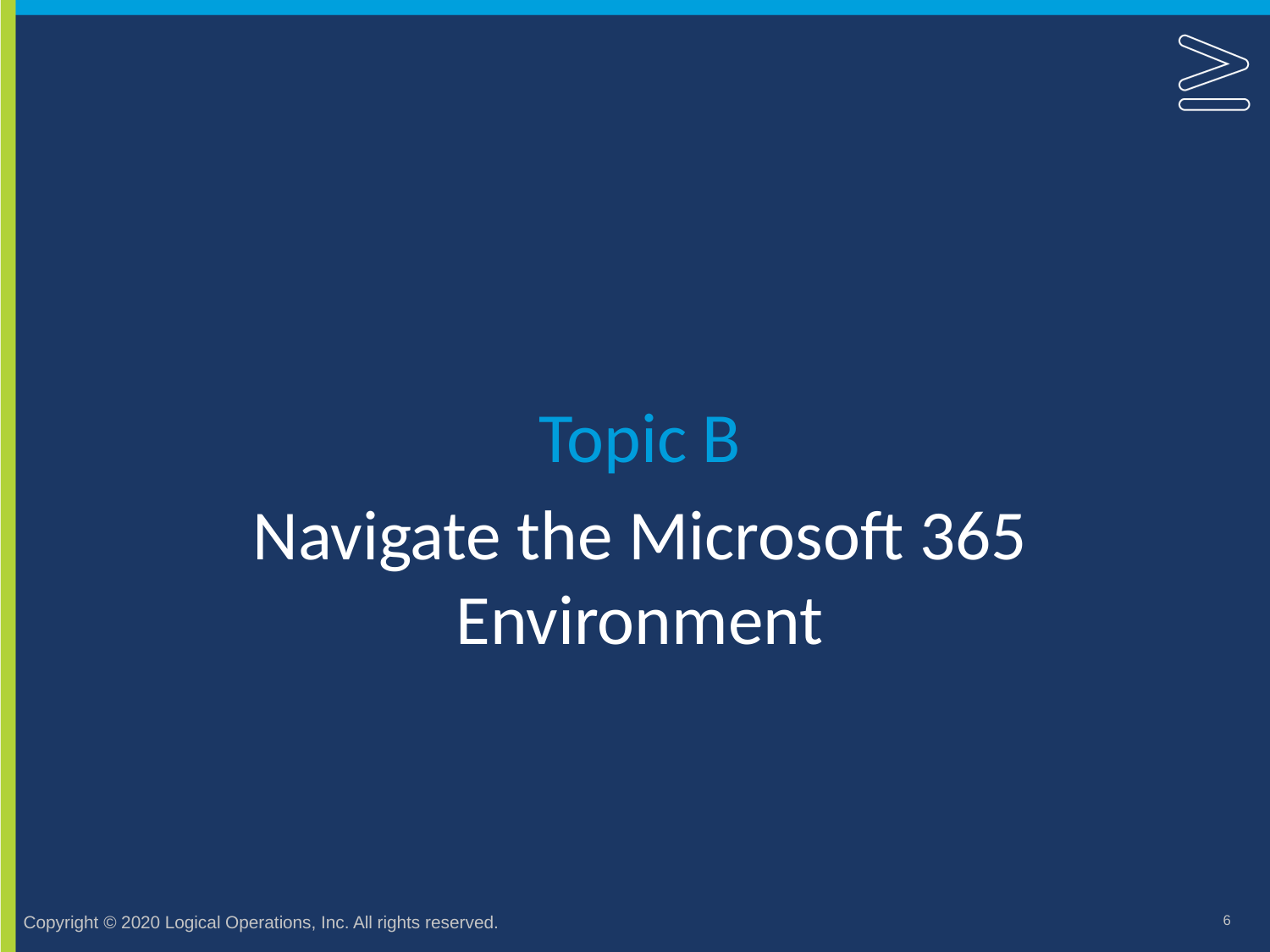

Topic B
# Navigate the Microsoft 365 Environment
6